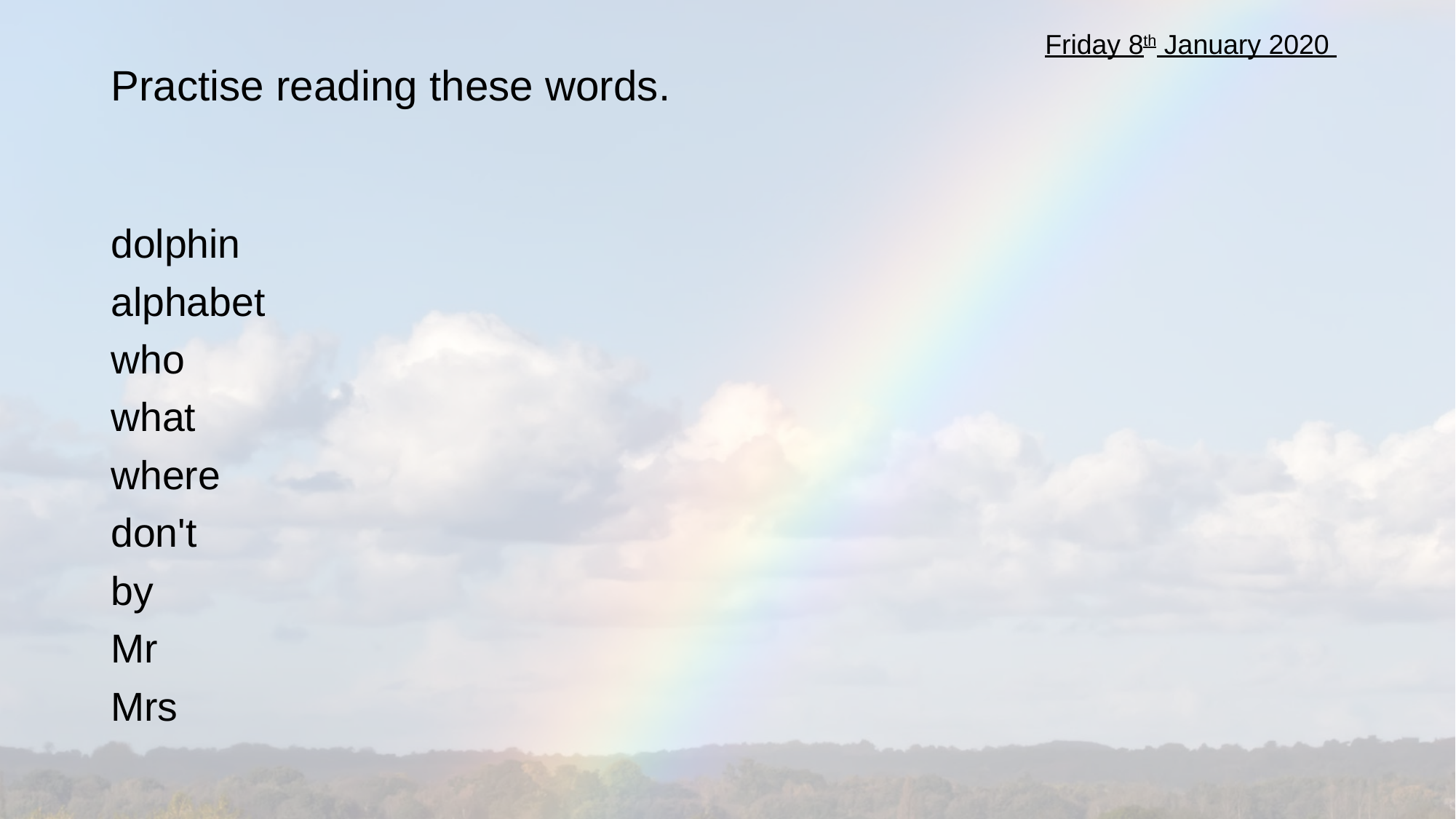

Friday 8th January 2020
# Practise reading these words.
dolphin
alphabet
who
what
where
don't
by
Mr
Mrs